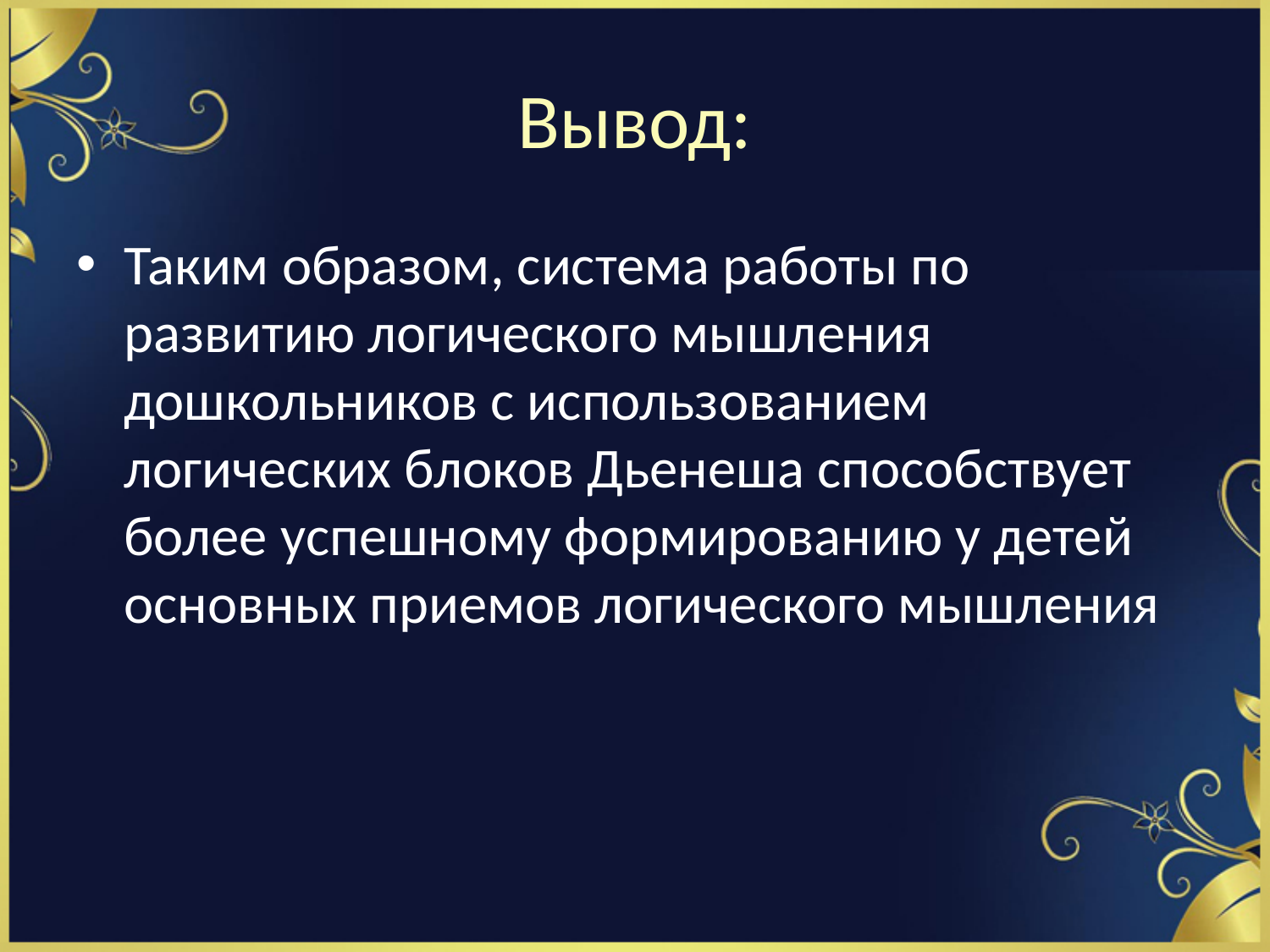

# Вывод:
Таким образом, система работы по развитию логического мышления дошкольников с использованием логических блоков Дьенеша способствует  более успешному формированию у детей основных приемов логического мышления